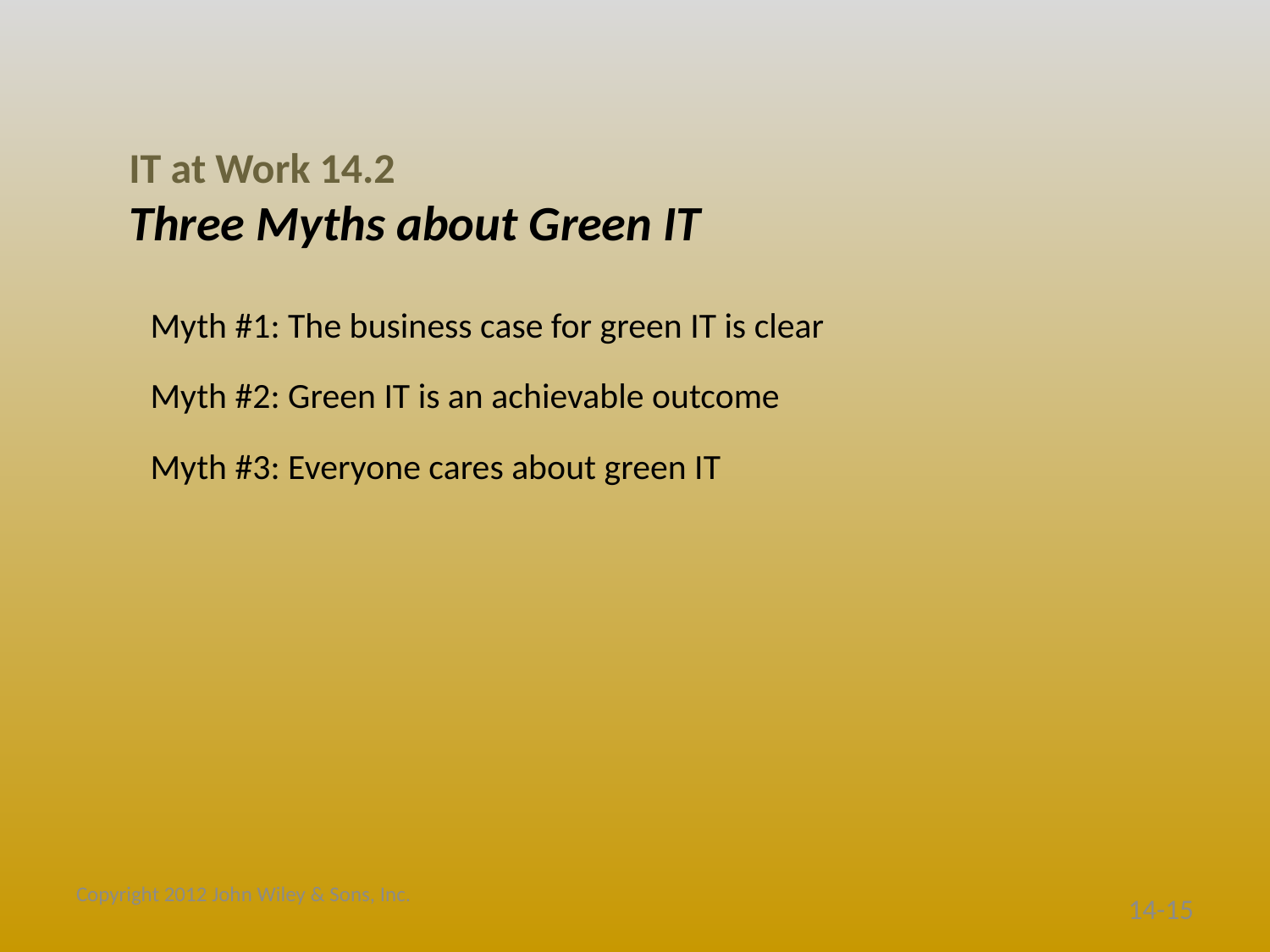

# IT at Work 14.2 Three Myths about Green IT
Myth #1: The business case for green IT is clear
Myth #2: Green IT is an achievable outcome
Myth #3: Everyone cares about green IT
Copyright 2012 John Wiley & Sons, Inc.
14-15